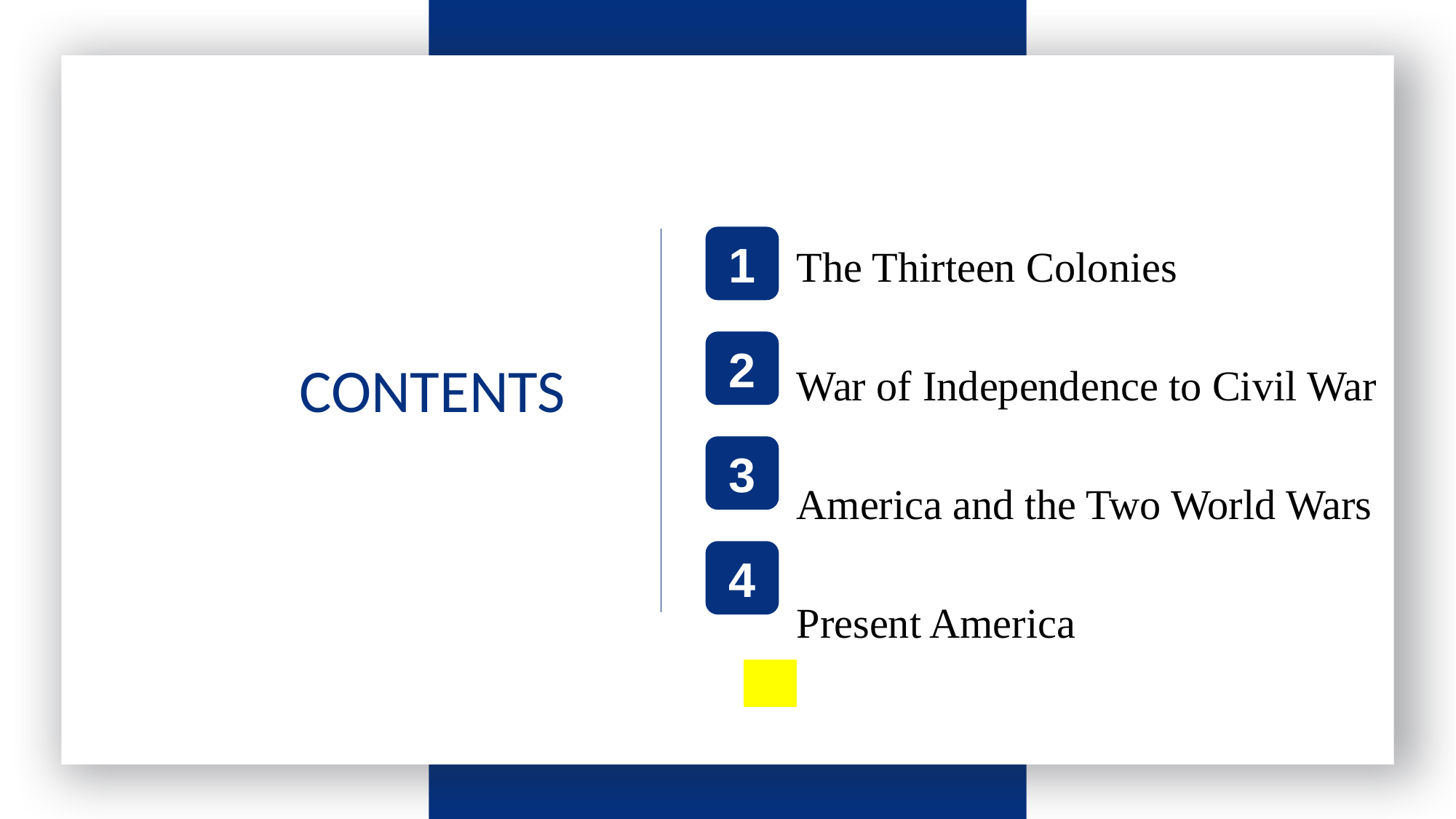

The Thirteen Colonies

     War of Independence to Civil War

     America and the Two World Wars

     Present America

1

2
CONTENTS

3
4